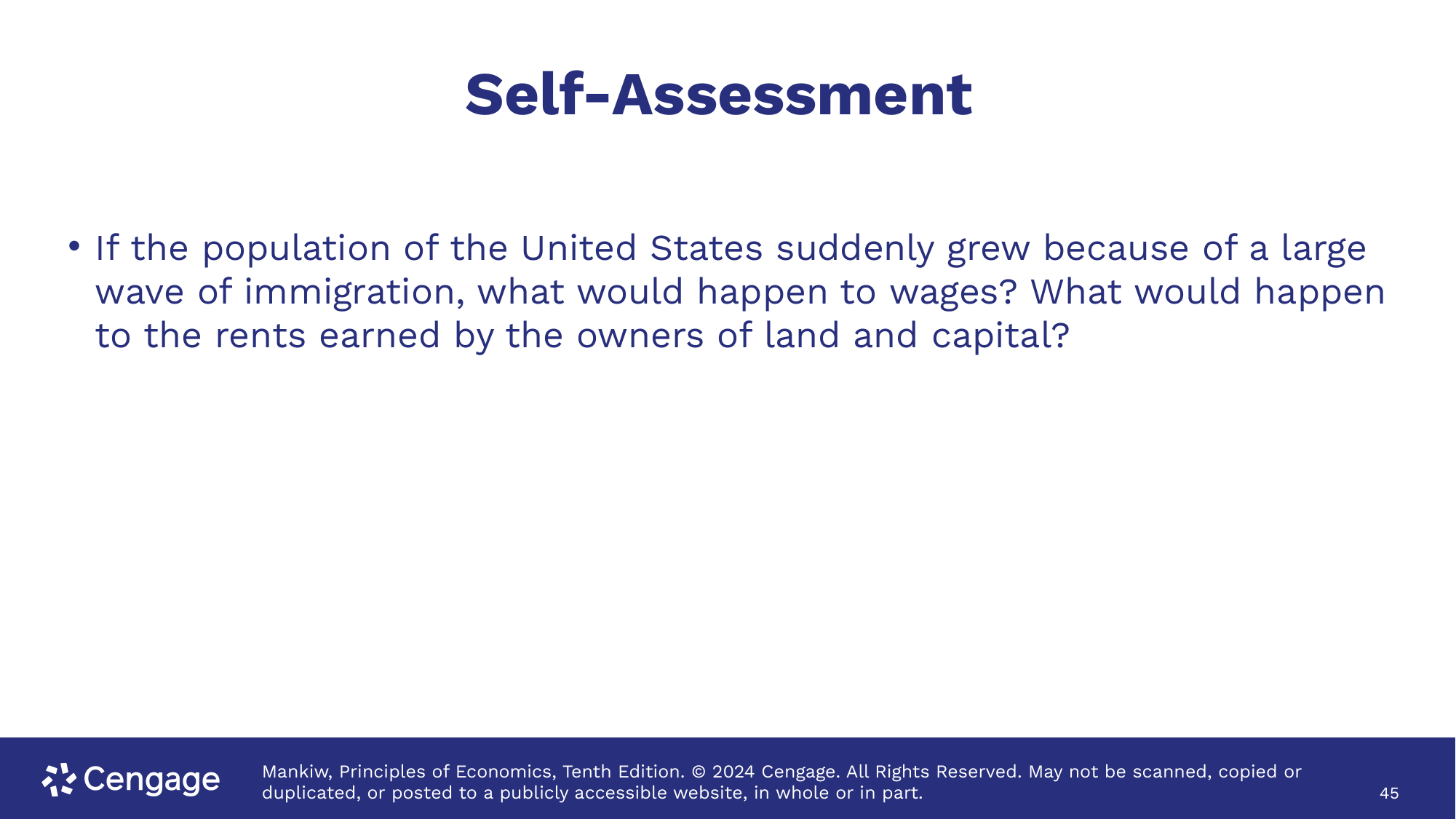

# Self-Assessment
If the population of the United States suddenly grew because of a large wave of immigration, what would happen to wages? What would happen to the rents earned by the owners of land and capital?